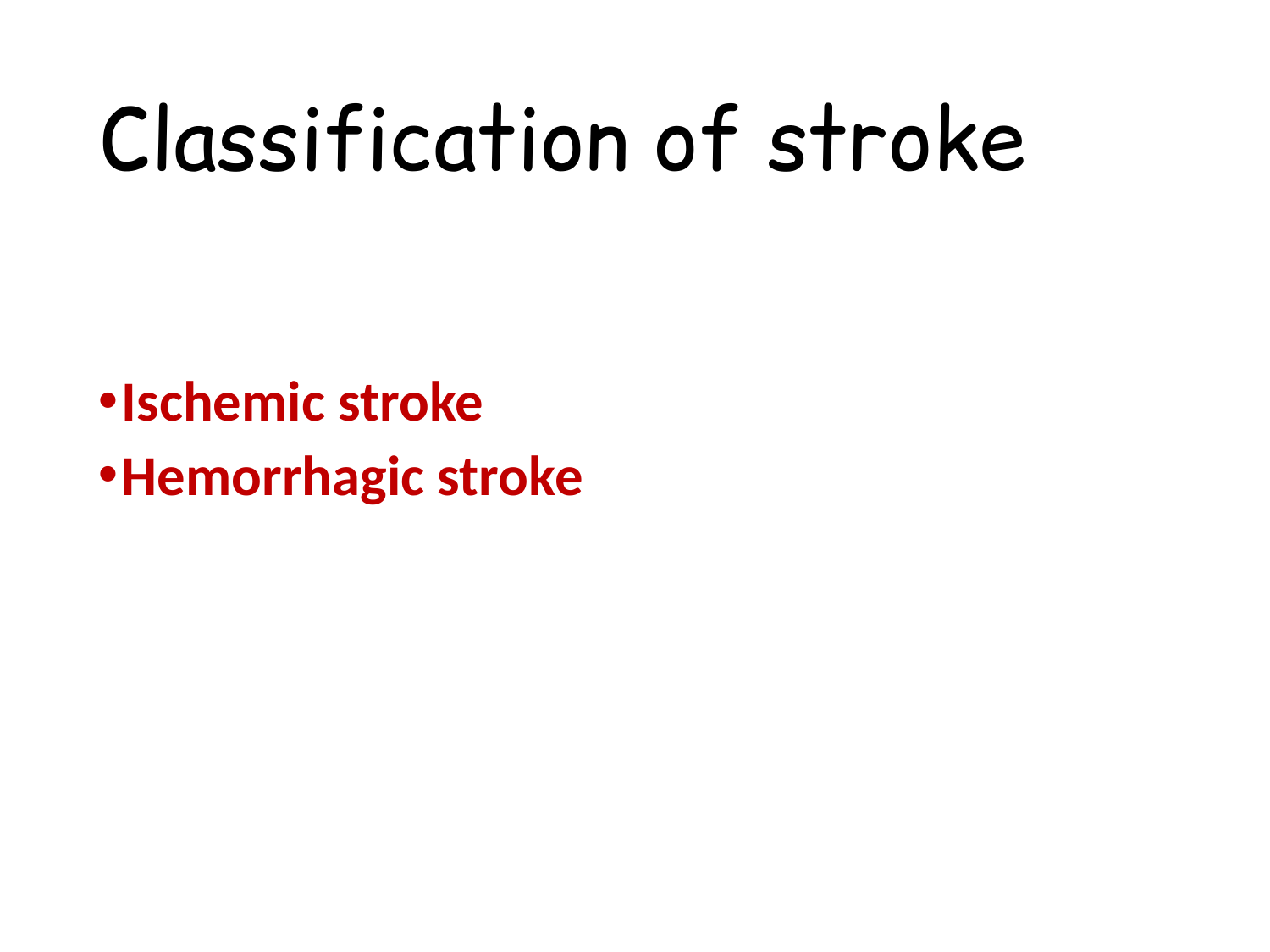

# Classification of stroke
Ischemic stroke
Hemorrhagic stroke